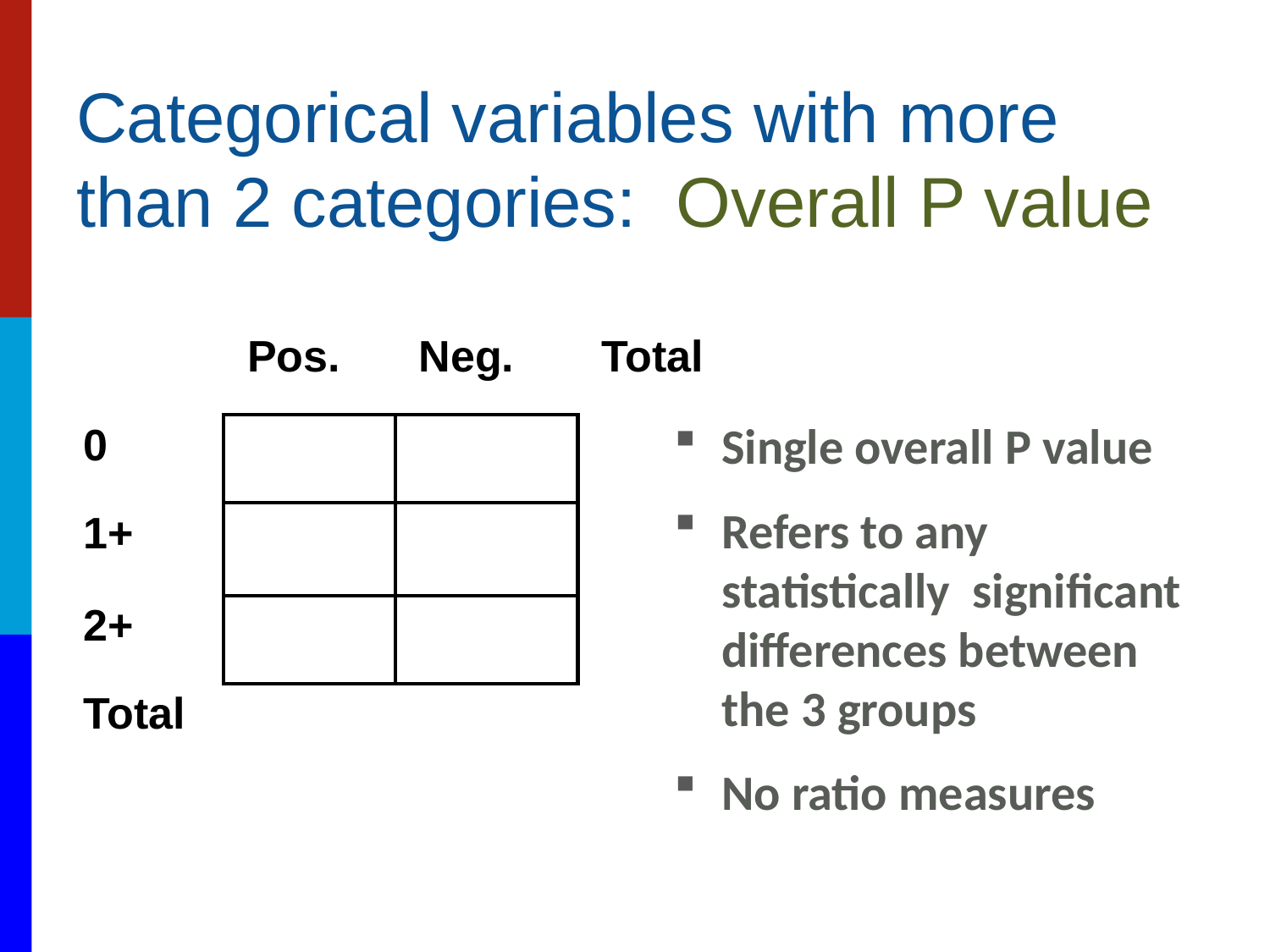

# Categorical variables with more than 2 categories:  Overall P value
|  | Pos. | Neg. | Total |
| --- | --- | --- | --- |
| 0 |  |  |  |
| 1+ |  |  |  |
| 2+ |  |  |  |
| Total |  |  |  |
Single overall P value
Refers to any statistically  significant differences between the 3 groups
No ratio measures